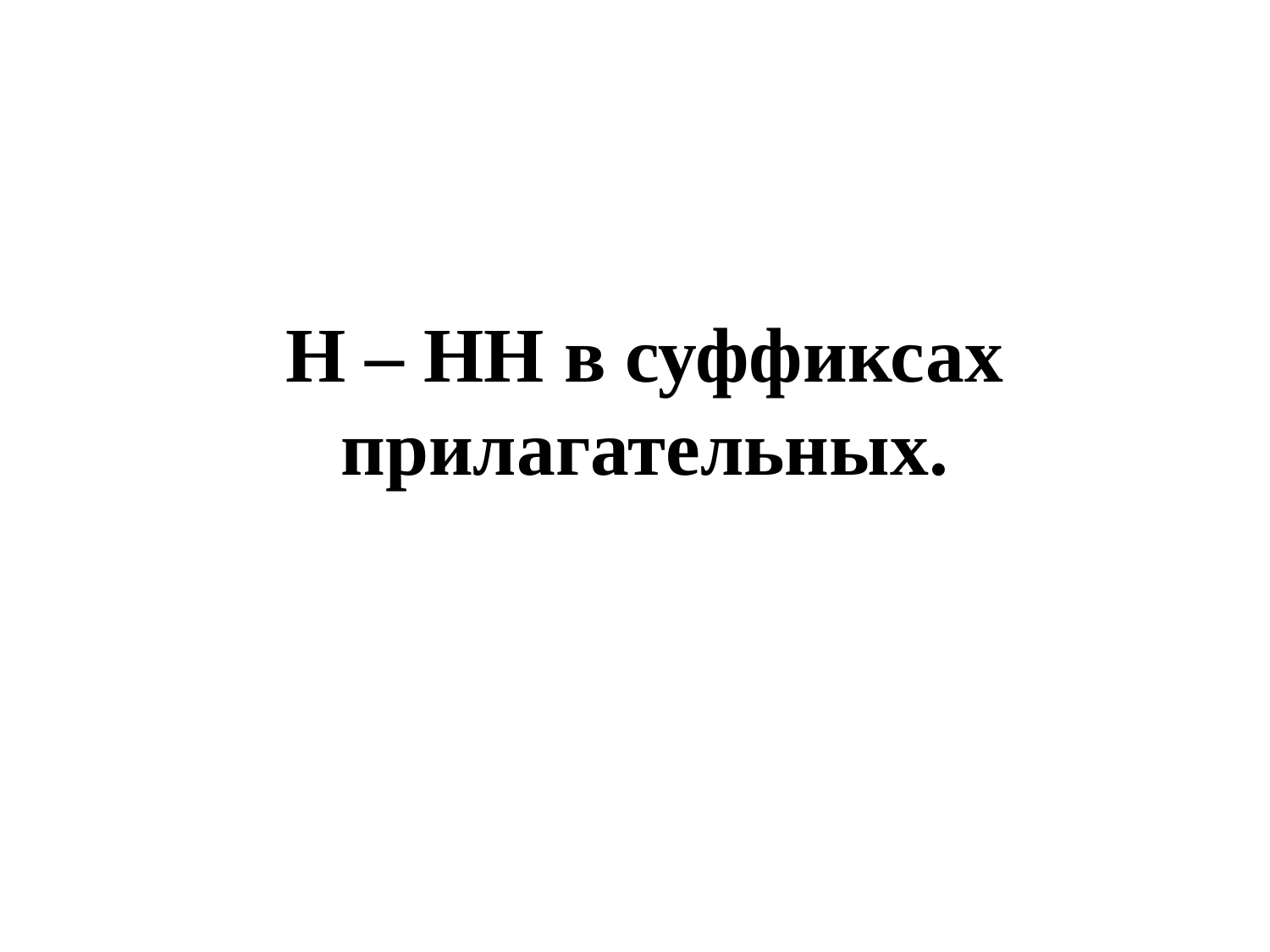

# Н – НН в суффиксах прилагательных.